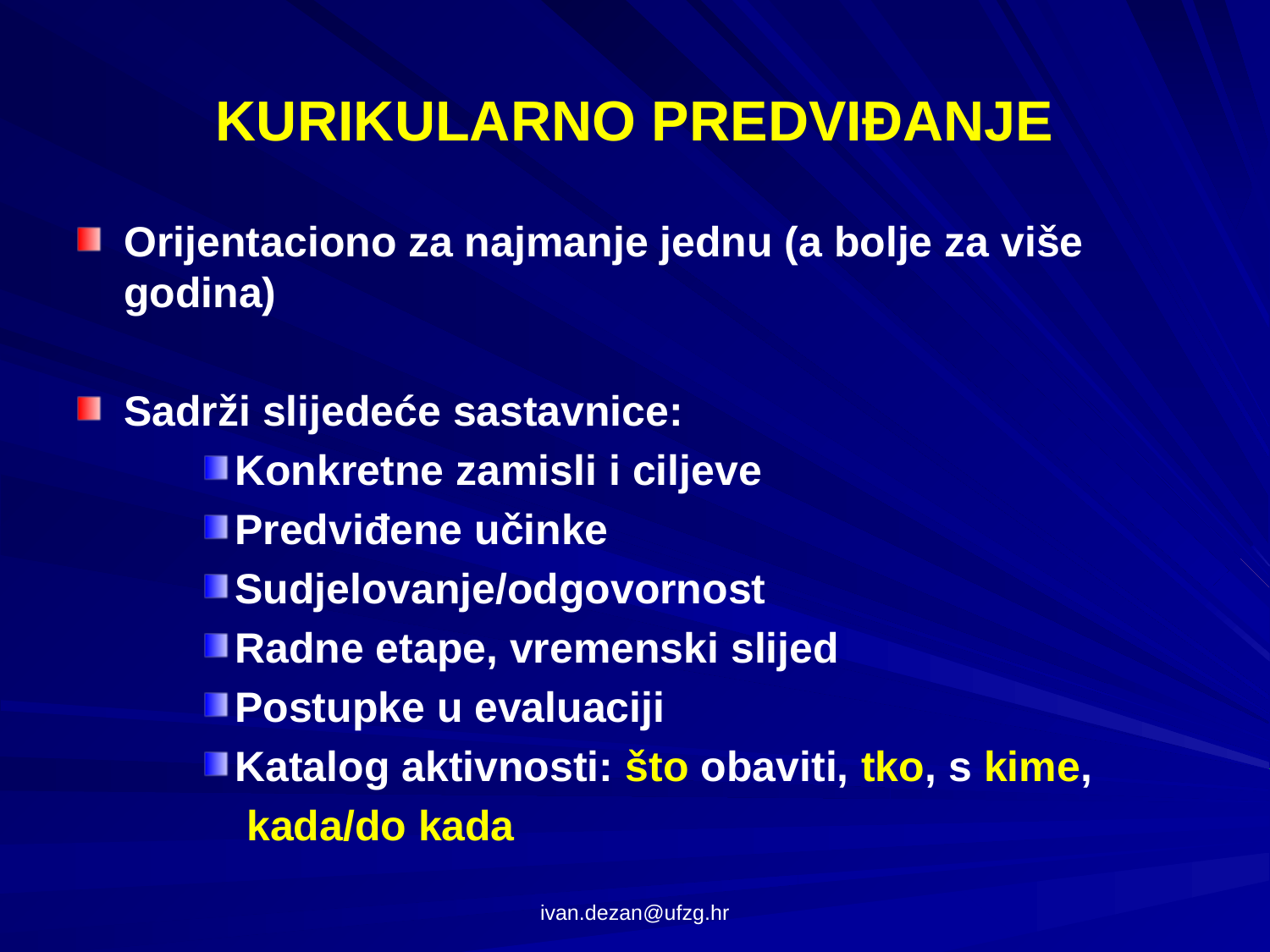

# KURIKULARNO PREDVIĐANJE
Orijentaciono za najmanje jednu (a bolje za više godina)

Sadrži slijedeće sastavnice:
Konkretne zamisli i ciljeve
Predviđene učinke
Sudjelovanje/odgovornost
Radne etape, vremenski slijed
Postupke u evaluaciji
Katalog aktivnosti: što obaviti, tko, s kime,
	 kada/do kada
ivan.dezan@ufzg.hr